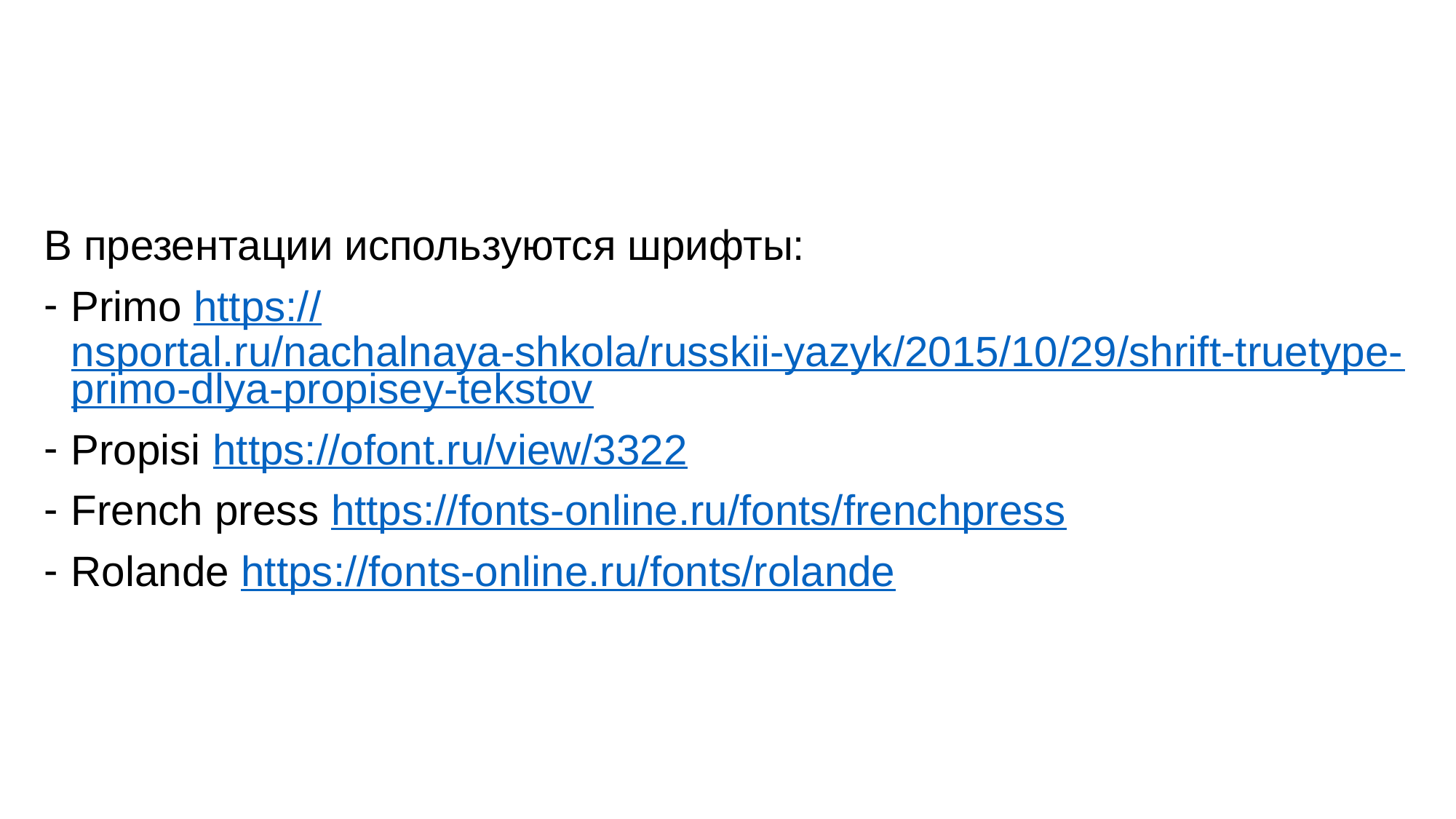

В презентации используются шрифты:
Primo https://nsportal.ru/nachalnaya-shkola/russkii-yazyk/2015/10/29/shrift-truetype-primo-dlya-propisey-tekstov
Propisi https://ofont.ru/view/3322
French press https://fonts-online.ru/fonts/frenchpress
Rolande https://fonts-online.ru/fonts/rolande